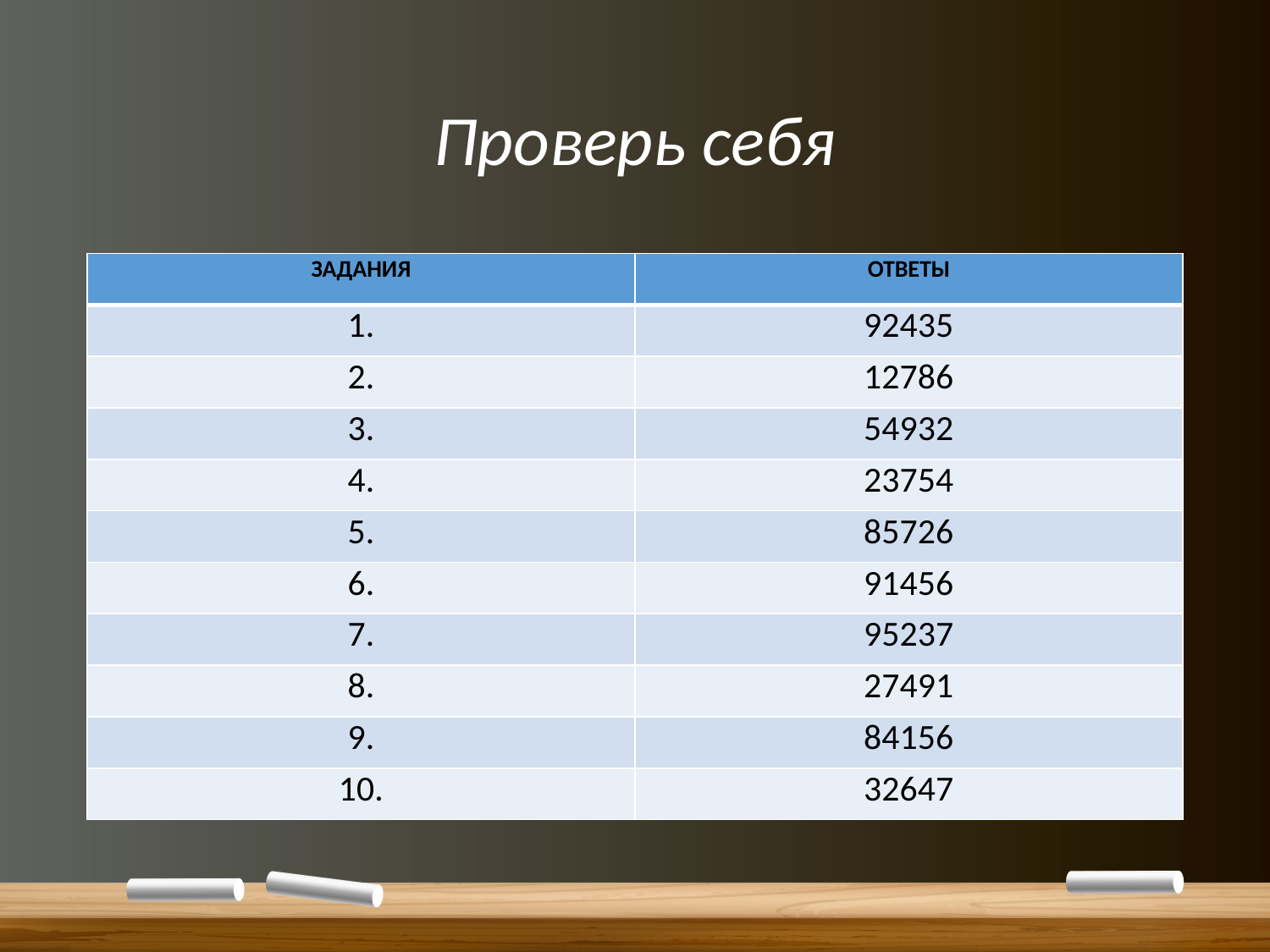

# Проверь себя
| ЗАДАНИЯ | ОТВЕТЫ |
| --- | --- |
| 1. | 92435 |
| 2. | 12786 |
| 3. | 54932 |
| 4. | 23754 |
| 5. | 85726 |
| 6. | 91456 |
| 7. | 95237 |
| 8. | 27491 |
| 9. | 84156 |
| 10. | 32647 |